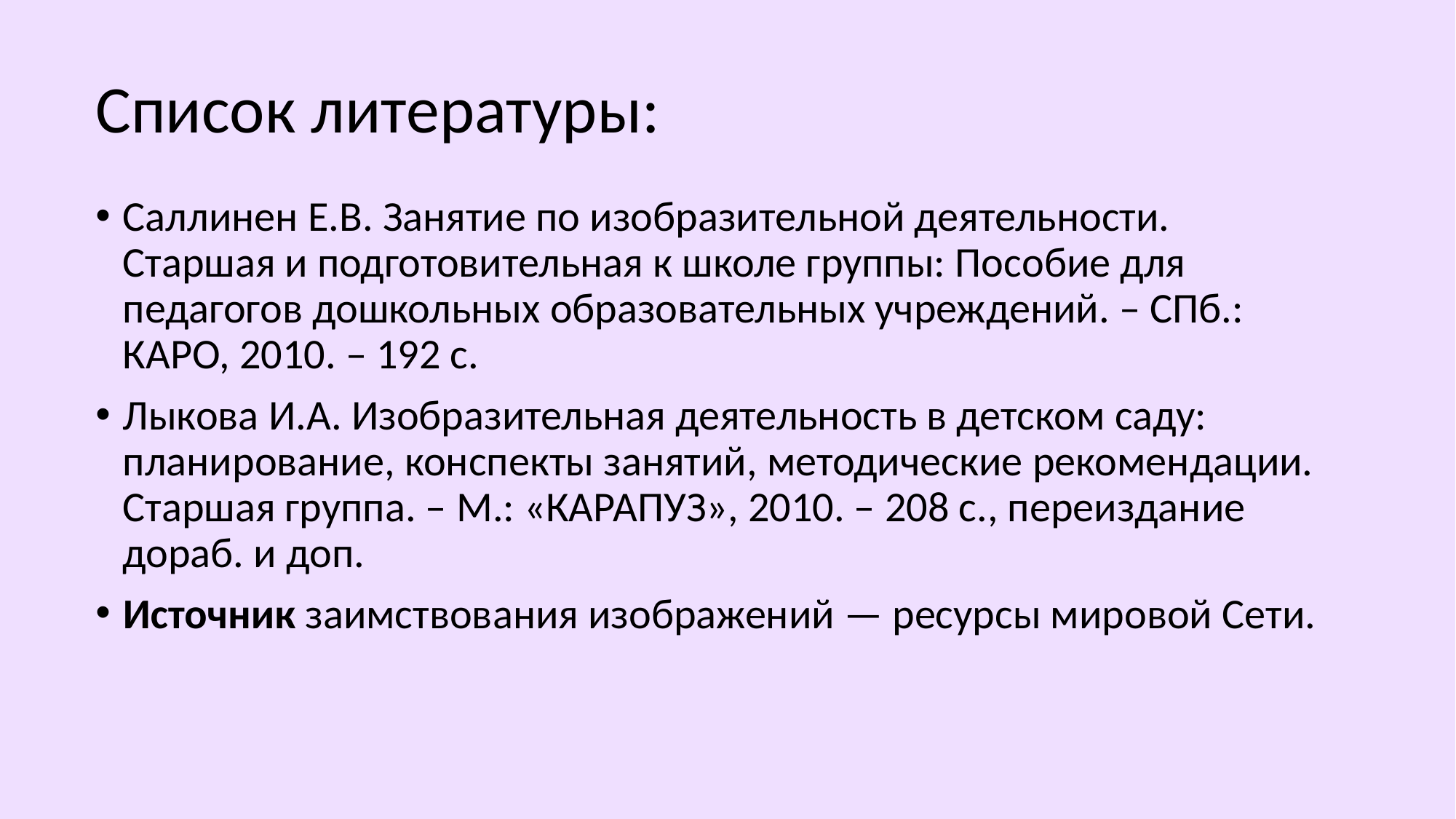

Список литературы:
Саллинен Е.В. Занятие по изобразительной деятельности. Старшая и подготовительная к школе группы: Пособие для педагогов дошкольных образовательных учреждений. – СПб.: КАРО, 2010. – 192 с.
Лыкова И.А. Изобразительная деятельность в детском саду: планирование, конспекты занятий, методические рекомендации. Старшая группа. – М.: «КАРАПУЗ», 2010. – 208 с., переиздание дораб. и доп.
Источник заимствования изображений — ресурсы мировой Сети.